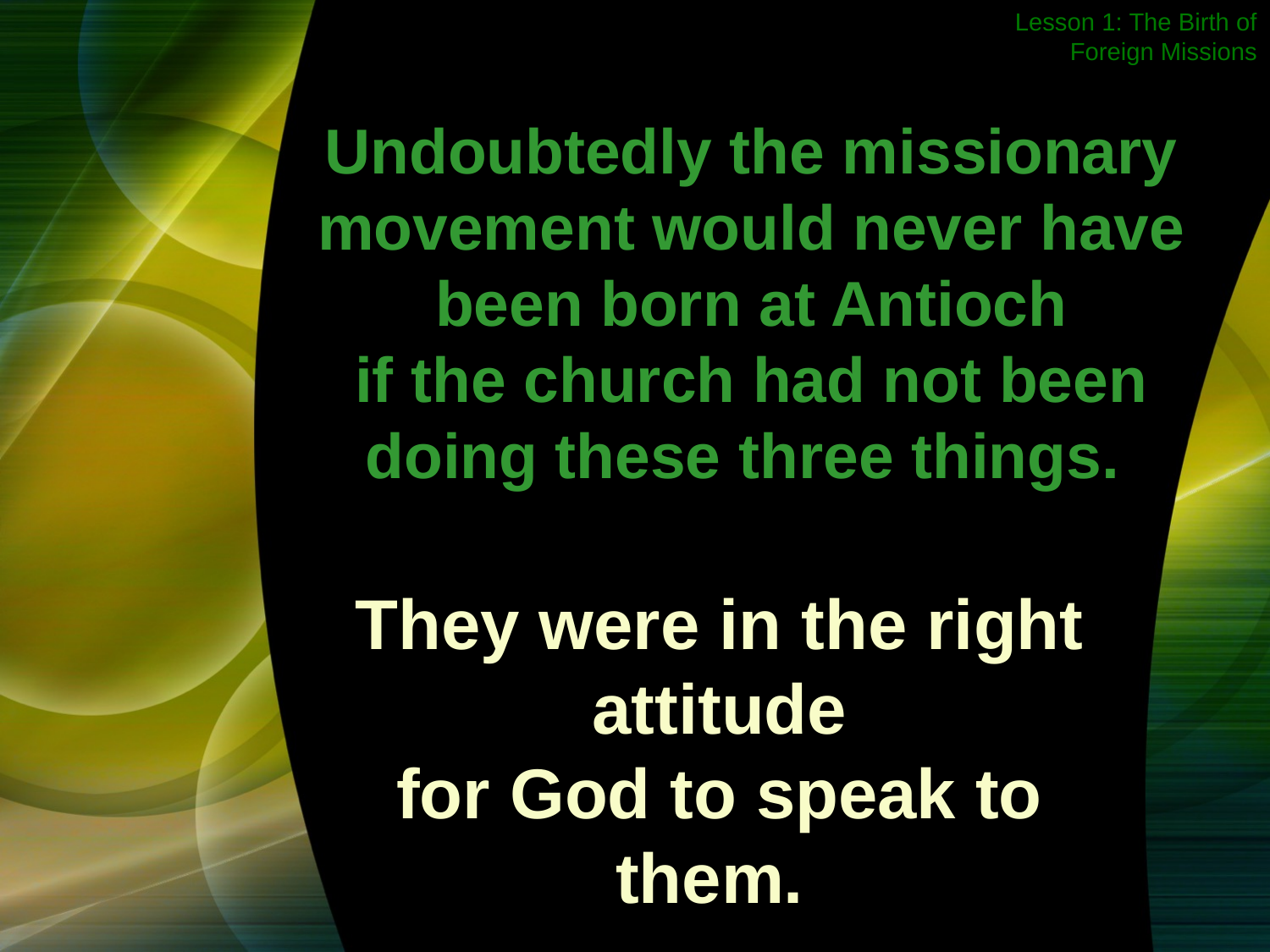

Lesson 1: The Birth of Foreign Missions
Undoubtedly the missionary movement would never have been born at Antioch
if the church had not been doing these three things.
They were in the right attitude
for God to speak to them.